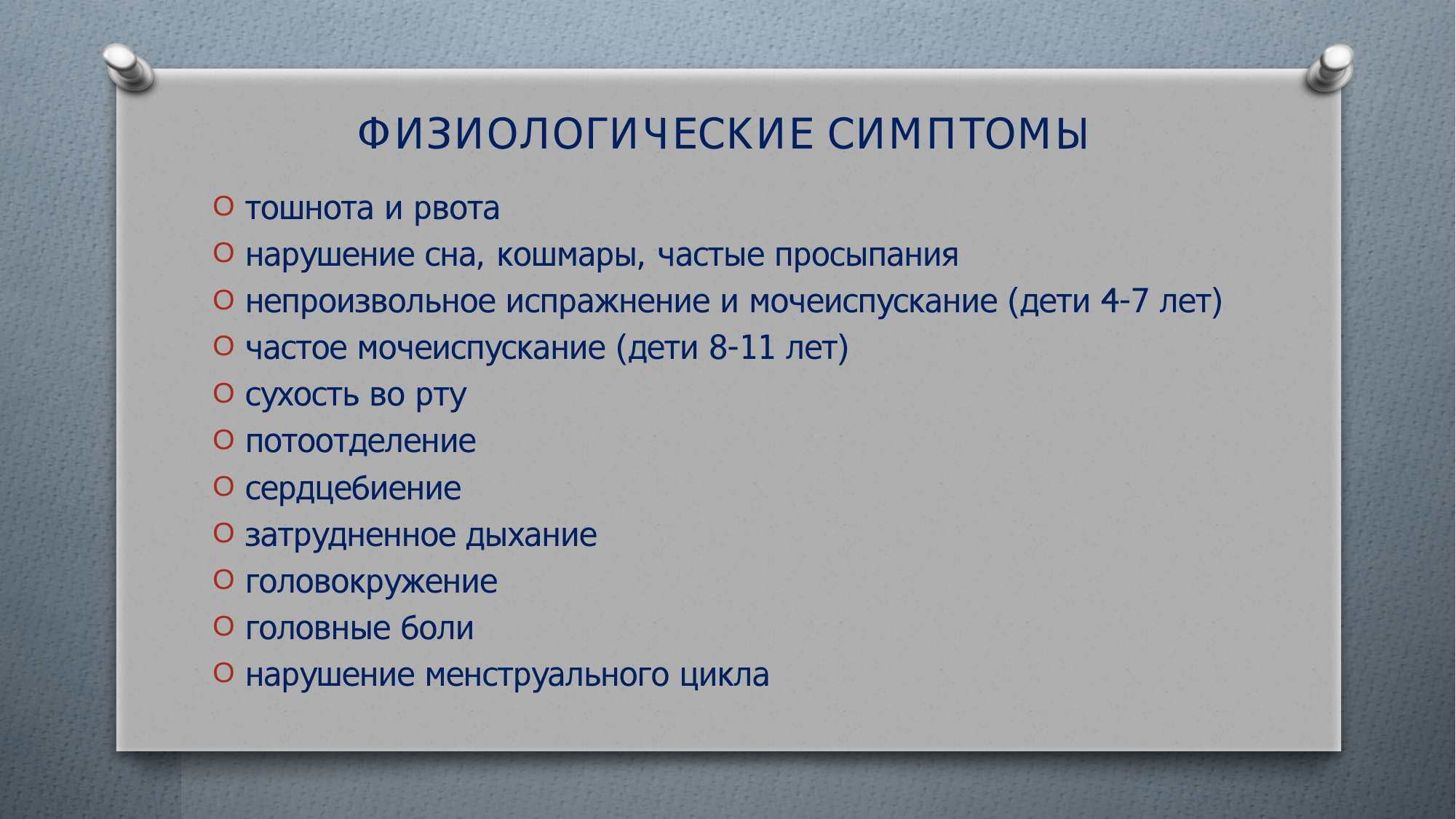

# ФИЗИОЛОГИЧЕСКИЕ СИМПТОМЫ
тошнота и рвота
нарушение сна, кошмары, частые просыпания
непроизвольное испражнение и мочеиспускание (дети 4-7 лет)
частое мочеиспускание (дети 8-11 лет)
сухость во рту
потоотделение
сердцебиение
затрудненное дыхание
головокружение
головные боли
нарушение менструального цикла